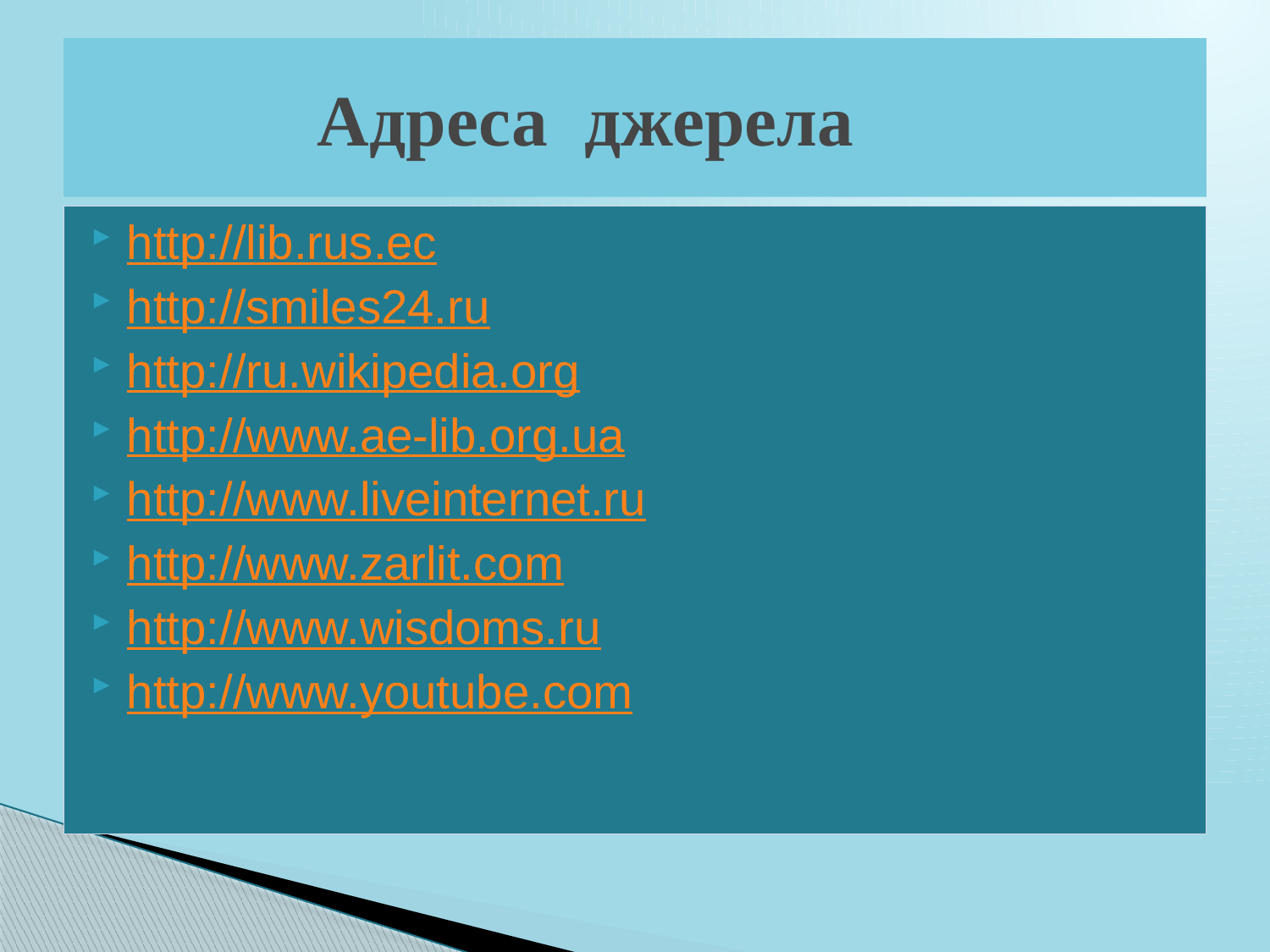

# Адреса  джерела
http://lib.rus.ec
http://smiles24.ru
http://ru.wikipedia.org
http://www.ae-lib.org.ua
http://www.liveinternet.ru
http://www.zarlit.com
http://www.wisdoms.ru
http://www.youtube.com